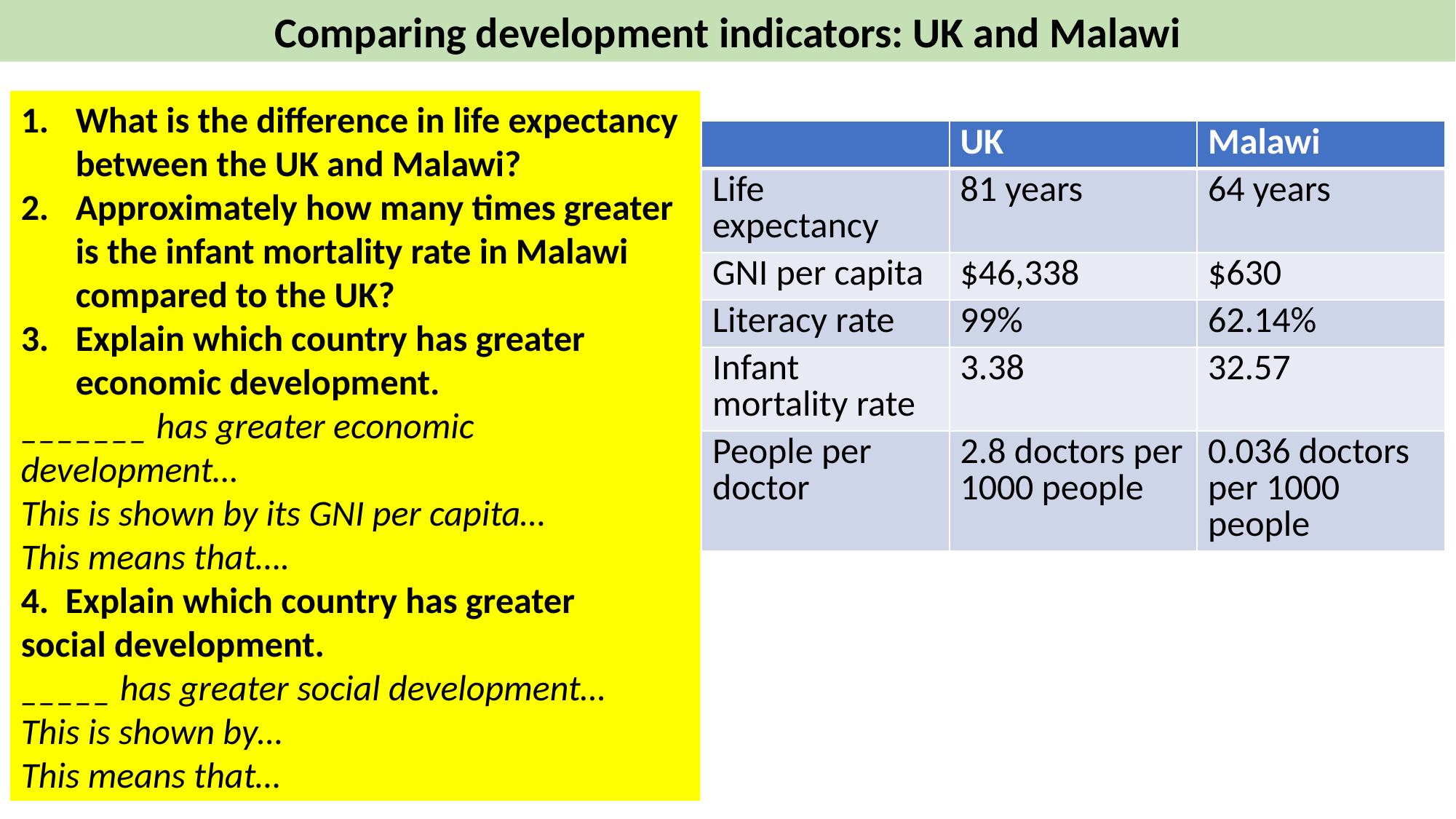

Comparing development indicators: UK and Malawi
What is the difference in life expectancy between the UK and Malawi?
Approximately how many times greater is the infant mortality rate in Malawi compared to the UK?
Explain which country has greater economic development.
_______ has greater economic development…
This is shown by its GNI per capita…
This means that….
4.  Explain which country has greater              social development.
_____ has greater social development…
This is shown by…
This means that…
|  | UK | Malawi |
| --- | --- | --- |
| Life expectancy | 81 years | 64 years |
| GNI per capita | $46,338 | $630 |
| Literacy rate | 99% | 62.14% |
| Infant mortality rate | 3.38 | 32.57 |
| People per doctor | 2.8 doctors per 1000 people | 0.036 doctors per 1000 people |